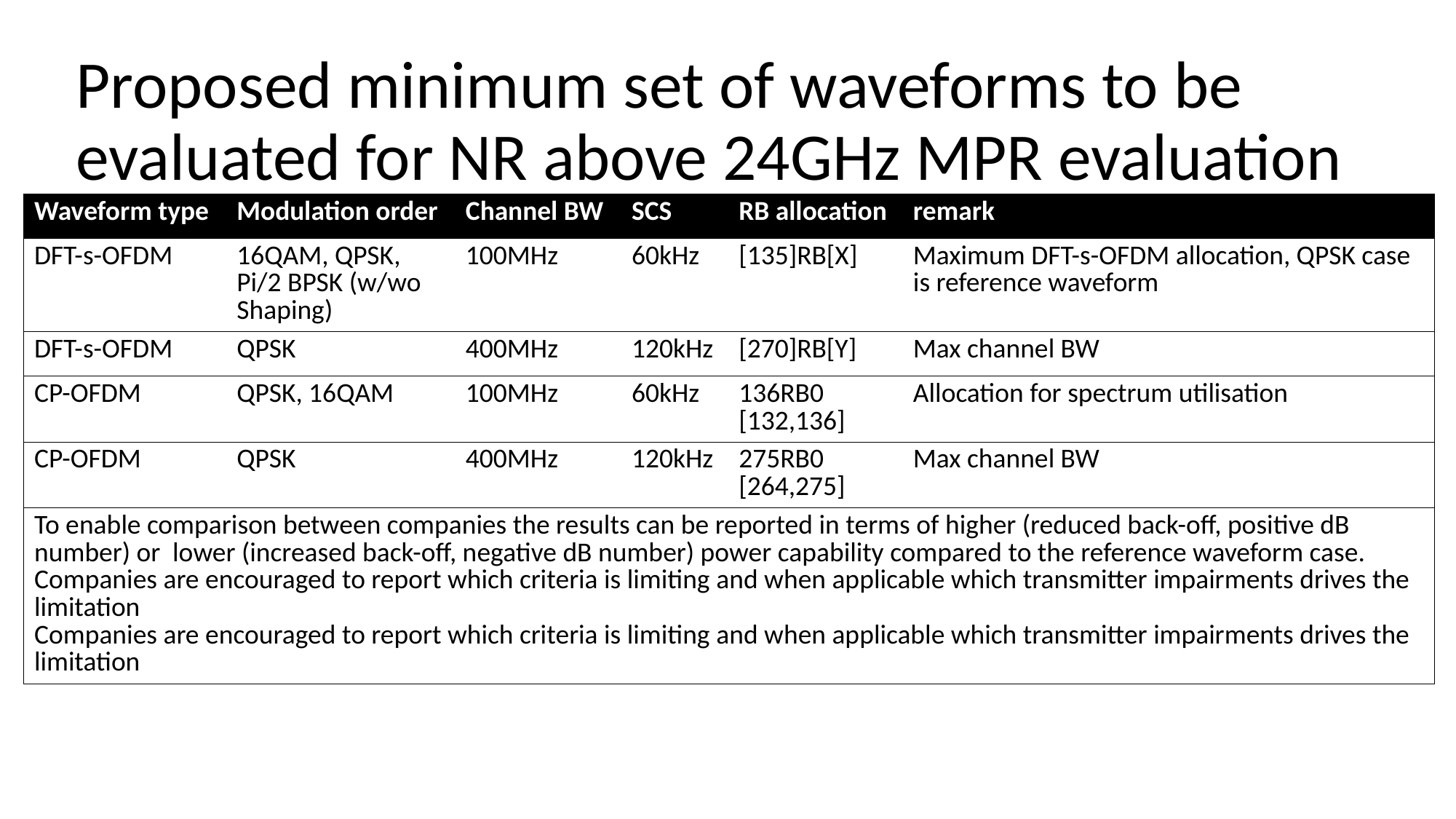

# Proposed minimum set of waveforms to be evaluated for NR above 24GHz MPR evaluation
| Waveform type | Modulation order | Channel BW | SCS | RB allocation | remark |
| --- | --- | --- | --- | --- | --- |
| DFT-s-OFDM | 16QAM, QPSK, Pi/2 BPSK (w/wo Shaping) | 100MHz | 60kHz | [135]RB[X] | Maximum DFT-s-OFDM allocation, QPSK case is reference waveform |
| DFT-s-OFDM | QPSK | 400MHz | 120kHz | [270]RB[Y] | Max channel BW |
| CP-OFDM | QPSK, 16QAM | 100MHz | 60kHz | 136RB0 [132,136] | Allocation for spectrum utilisation |
| CP-OFDM | QPSK | 400MHz | 120kHz | 275RB0 [264,275] | Max channel BW |
| To enable comparison between companies the results can be reported in terms of higher (reduced back-off, positive dB number) or lower (increased back-off, negative dB number) power capability compared to the reference waveform case. Companies are encouraged to report which criteria is limiting and when applicable which transmitter impairments drives the limitation Companies are encouraged to report which criteria is limiting and when applicable which transmitter impairments drives the limitation |  |  |  |  |  |